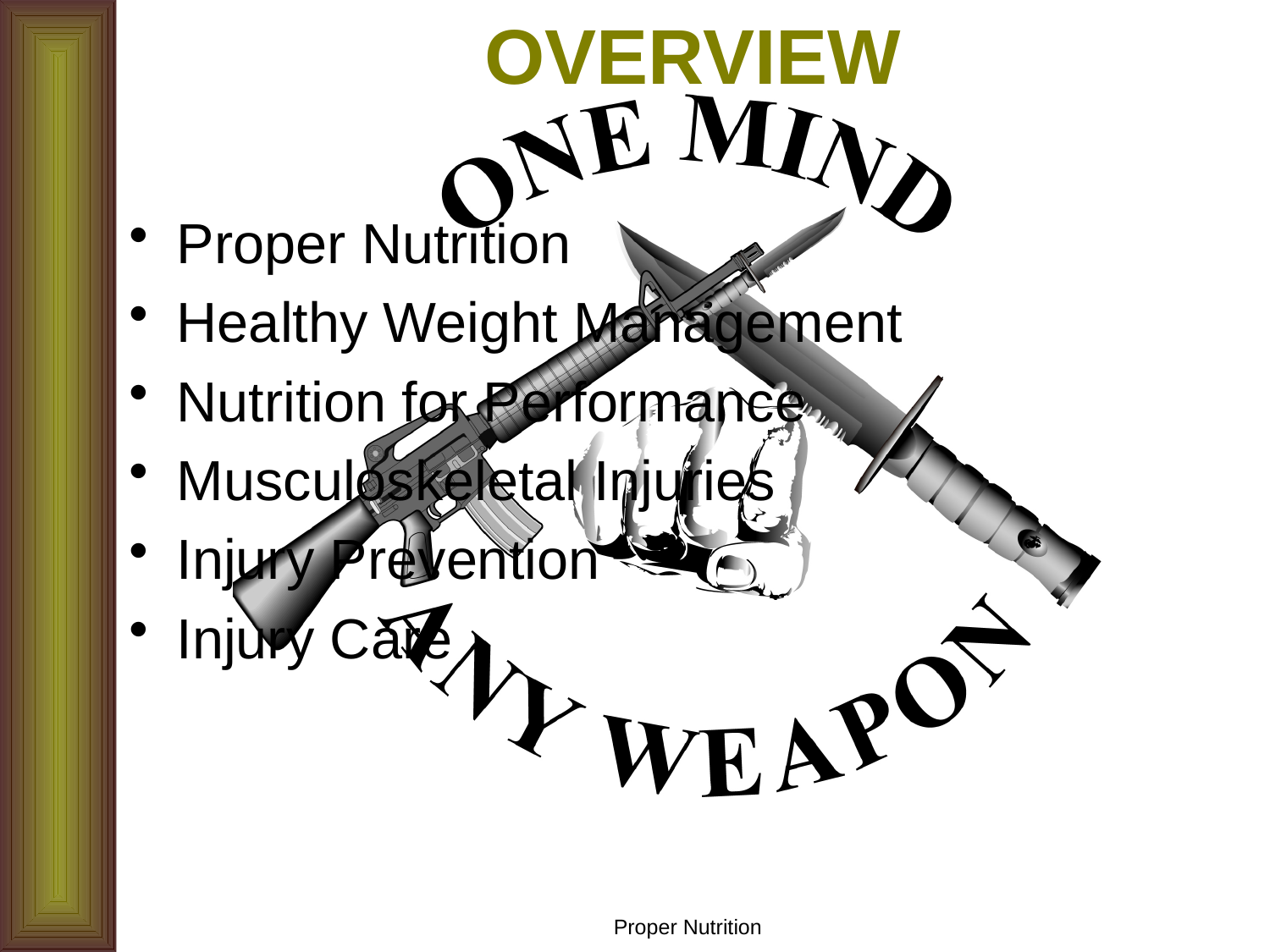

# OVERVIEW
Proper Nutrition
Healthy Weight Management
Nutrition for Performance
Musculoskeletal Injuries
Injury Prevention
Injury Care
Proper Nutrition